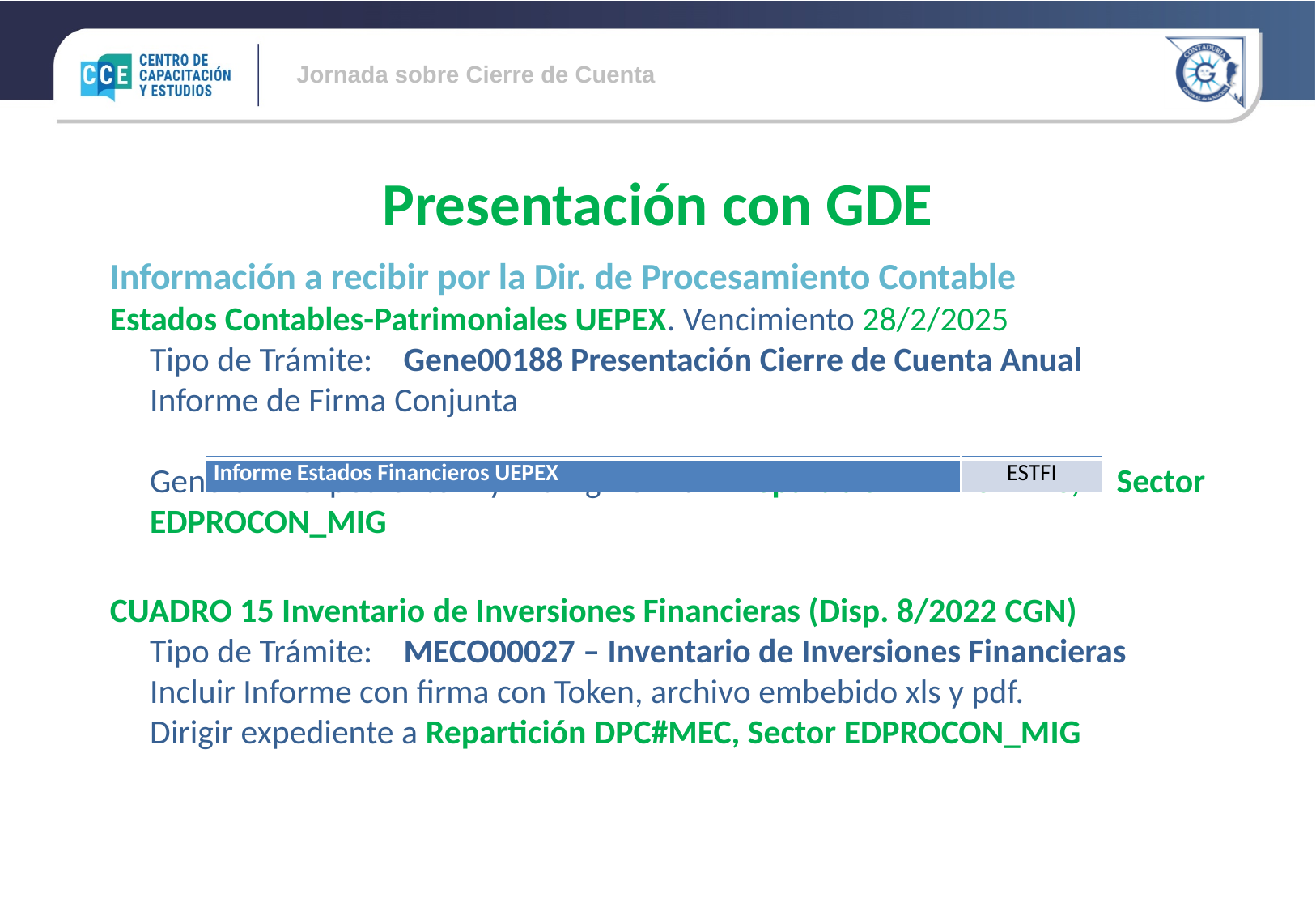

Presentación con GDE
Información a recibir por la Dir. de Procesamiento Contable
Estados Contables-Patrimoniales UEPEX. Vencimiento 28/2/2025
Tipo de Trámite:    Gene00188 Presentación Cierre de Cuenta Anual
Informe de Firma Conjunta

Generar expediente y dirigirlo a Repartición DPC#MEC, Sector EDPROCON_MIG

CUADRO 15 Inventario de Inversiones Financieras (Disp. 8/2022 CGN)
Tipo de Trámite:    MECO00027 – Inventario de Inversiones Financieras
Incluir Informe con firma con Token, archivo embebido xls y pdf.
Dirigir expediente a Repartición DPC#MEC, Sector EDPROCON_MIG

|  |  |
| --- | --- |
| Informe Estados Financieros UEPEX | ESTFI |